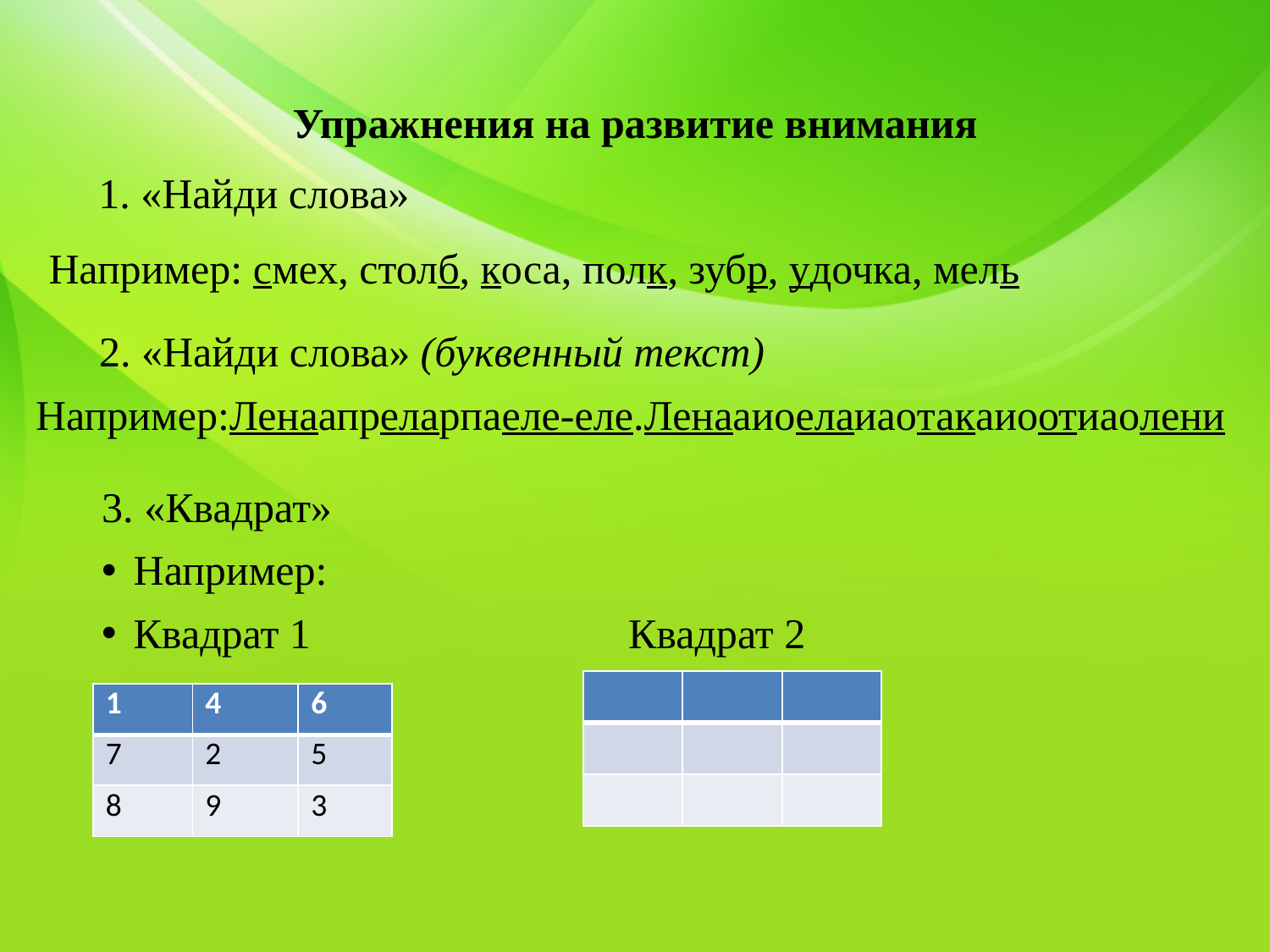

# Упражнения на развитие внимания
1. «Найди слова»

Например: смех, столб, коса, полк, зубр, удочка, мель
      2. «Найди слова» (буквенный текст)
Например:Ленаапреларпаеле-еле.Ленааиоелаиаотакаиоотиаолени

3. «Квадрат»
Например:
Квадрат 1                              Квадрат 2

|  |  |  |
| --- | --- | --- |
|  |  |  |
|  |  |  |
| 1 | 4 | 6 |
| --- | --- | --- |
| 7 | 2 | 5 |
| 8 | 9 | 3 |